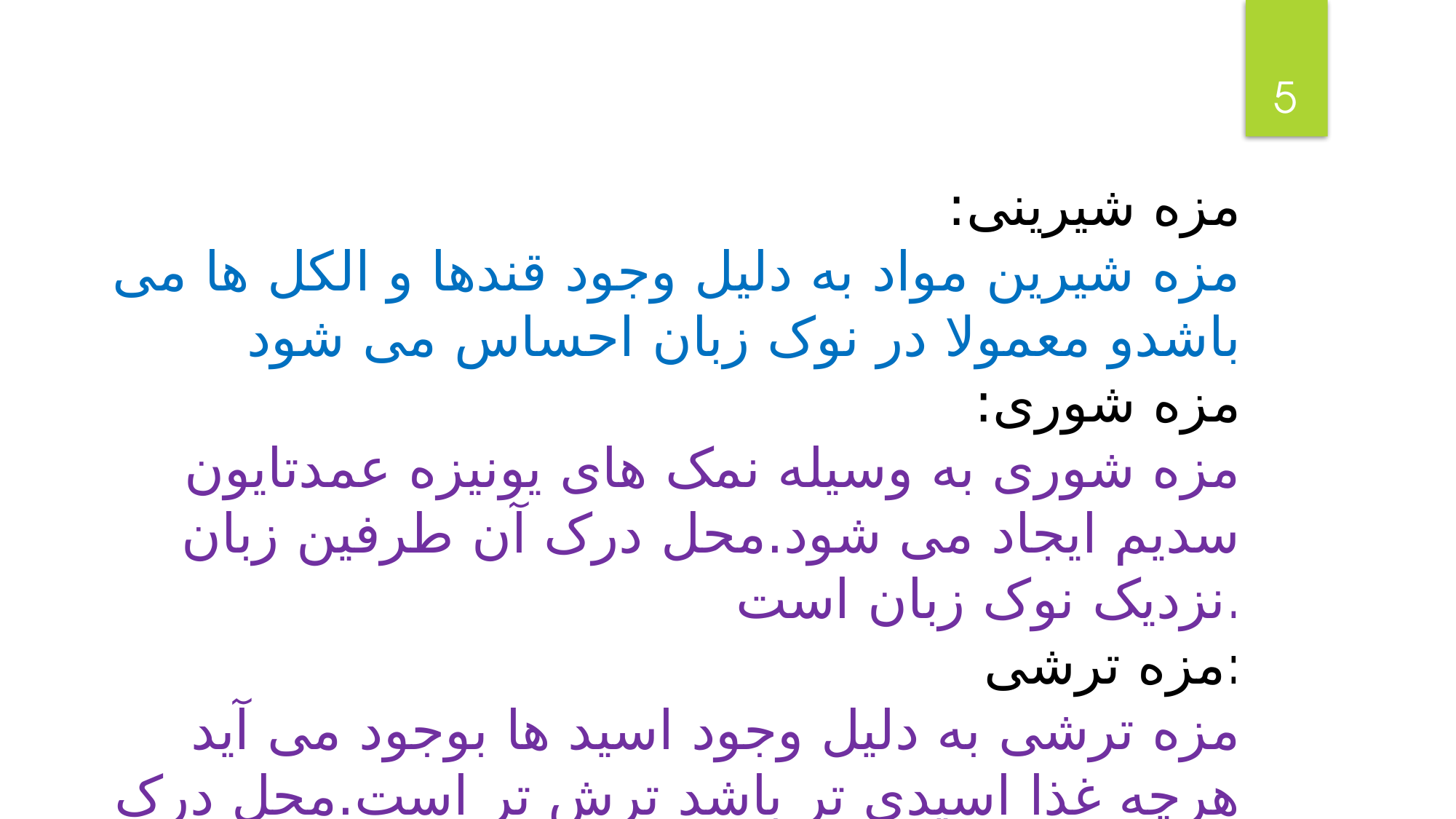

5
مزه شیرینی:
مزه شیرین مواد به دلیل وجود قندها و الکل ها می باشدو معمولا در نوک زبان احساس می شود
مزه شوری:
مزه شوری به وسیله نمک های یونیزه عمدتایون سدیم ایجاد می شود.محل درک آن طرفین زبان نزدیک نوک زبان است.
مزه ترشی:
مزه ترشی به دلیل وجود اسید ها بوجود می آید هرچه غذا اسیدی تر باشد ترش تر است.محل درک آن طرفین زبان بخش میانی